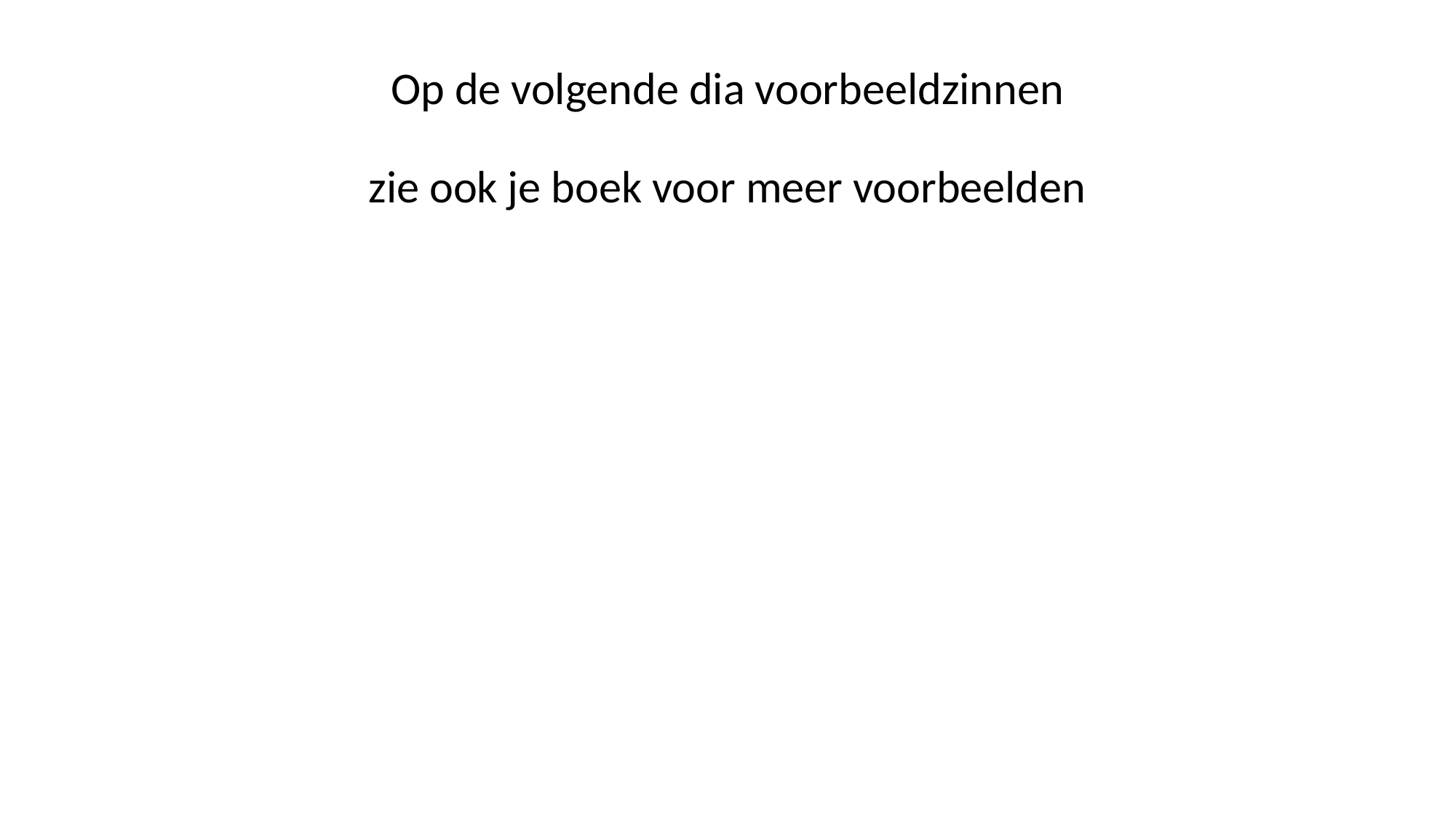

# Op de volgende dia voorbeeldzinnen zie ook je boek voor meer voorbeelden